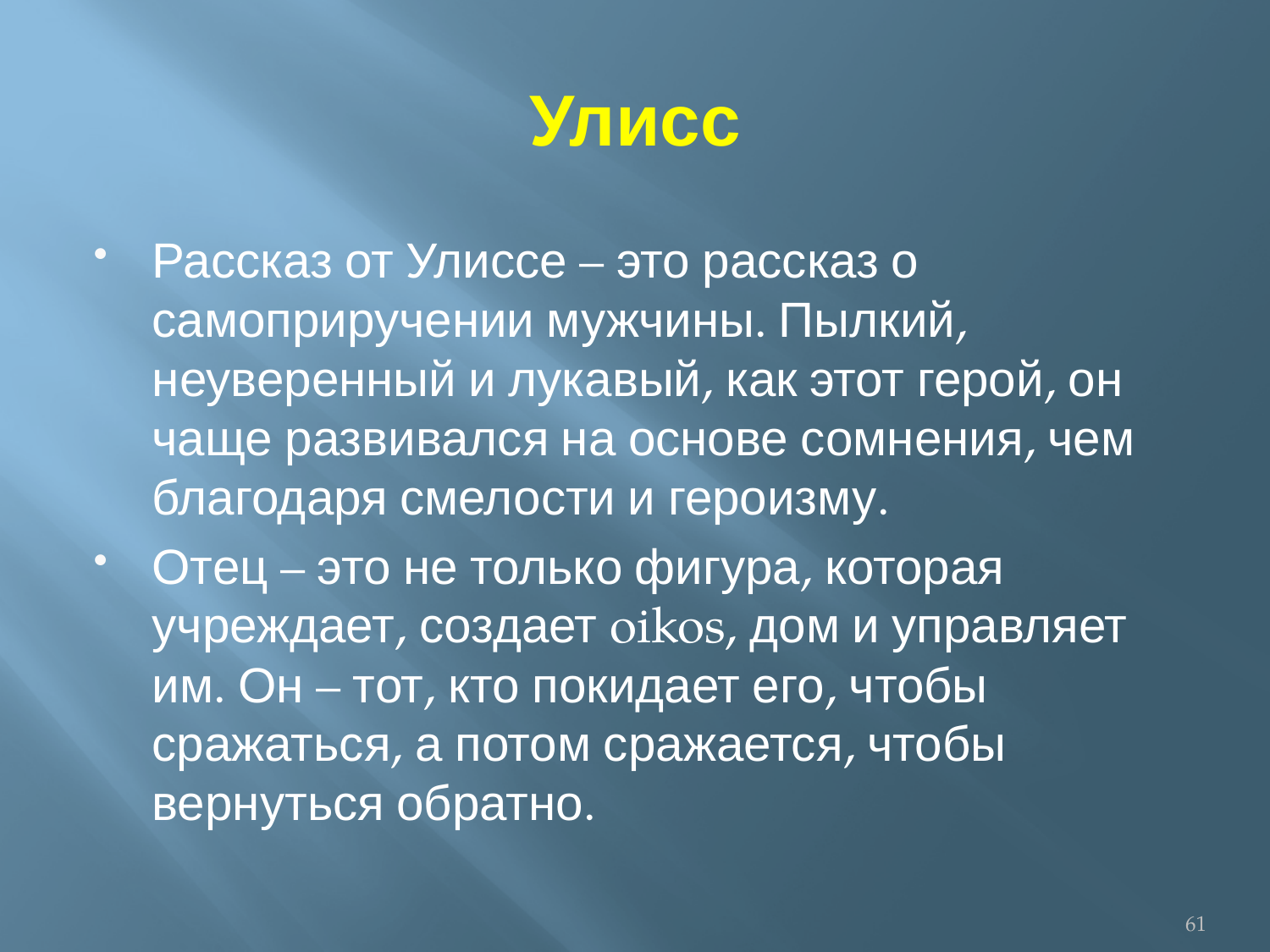

# Улисс
Рассказ от Улиссе – это рассказ о самоприручении мужчины. Пылкий, неуверенный и лукавый, как этот герой, он чаще развивался на основе сомнения, чем благодаря смелости и героизму.
Отец – это не только фигура, которая учреждает, создает oikos, дом и управляет им. Он – тот, кто покидает его, чтобы сражаться, а потом сражается, чтобы вернуться обратно.
61